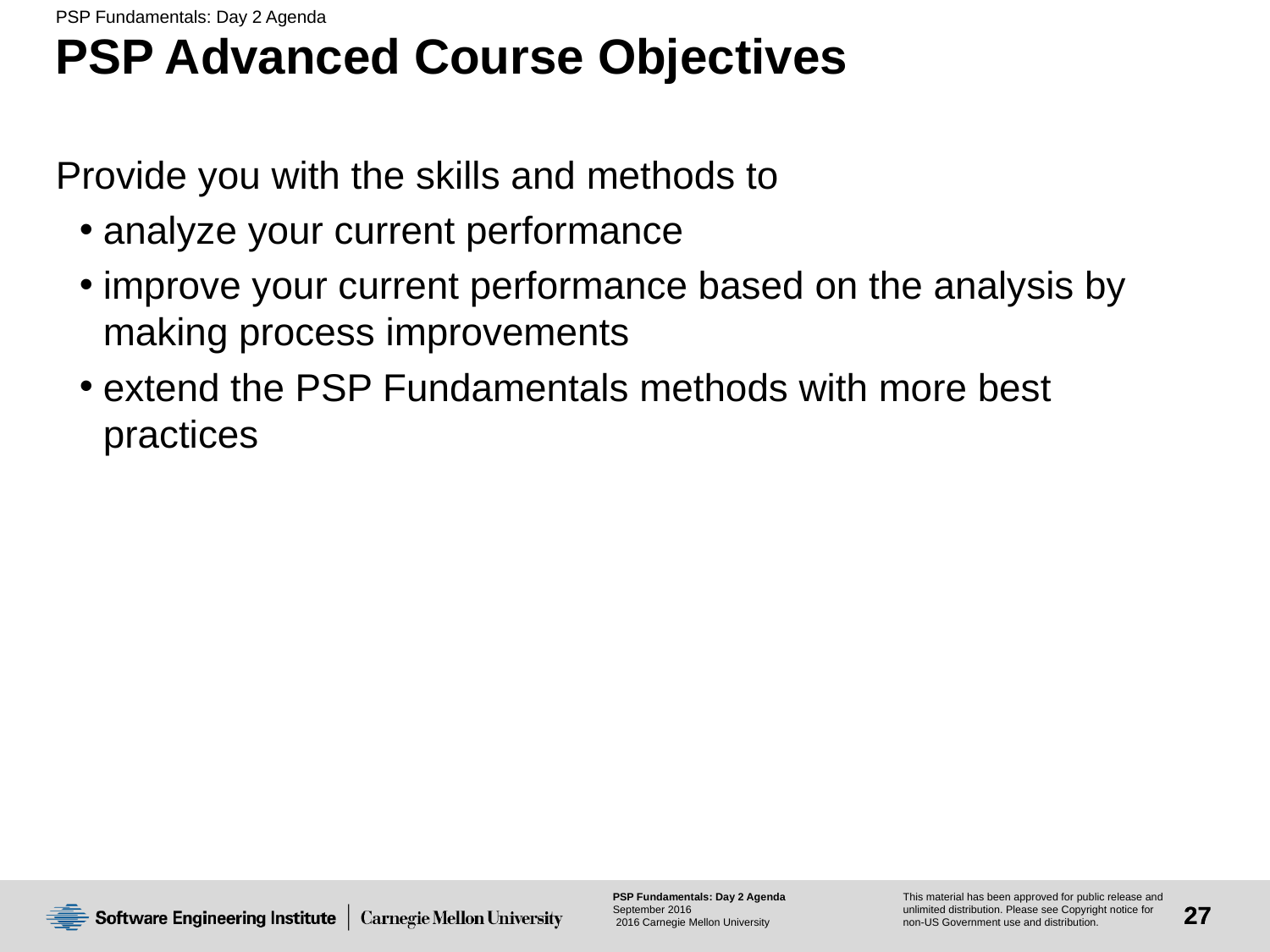

# PSP Advanced Course Objectives
Provide you with the skills and methods to
analyze your current performance
improve your current performance based on the analysis by making process improvements
extend the PSP Fundamentals methods with more best practices